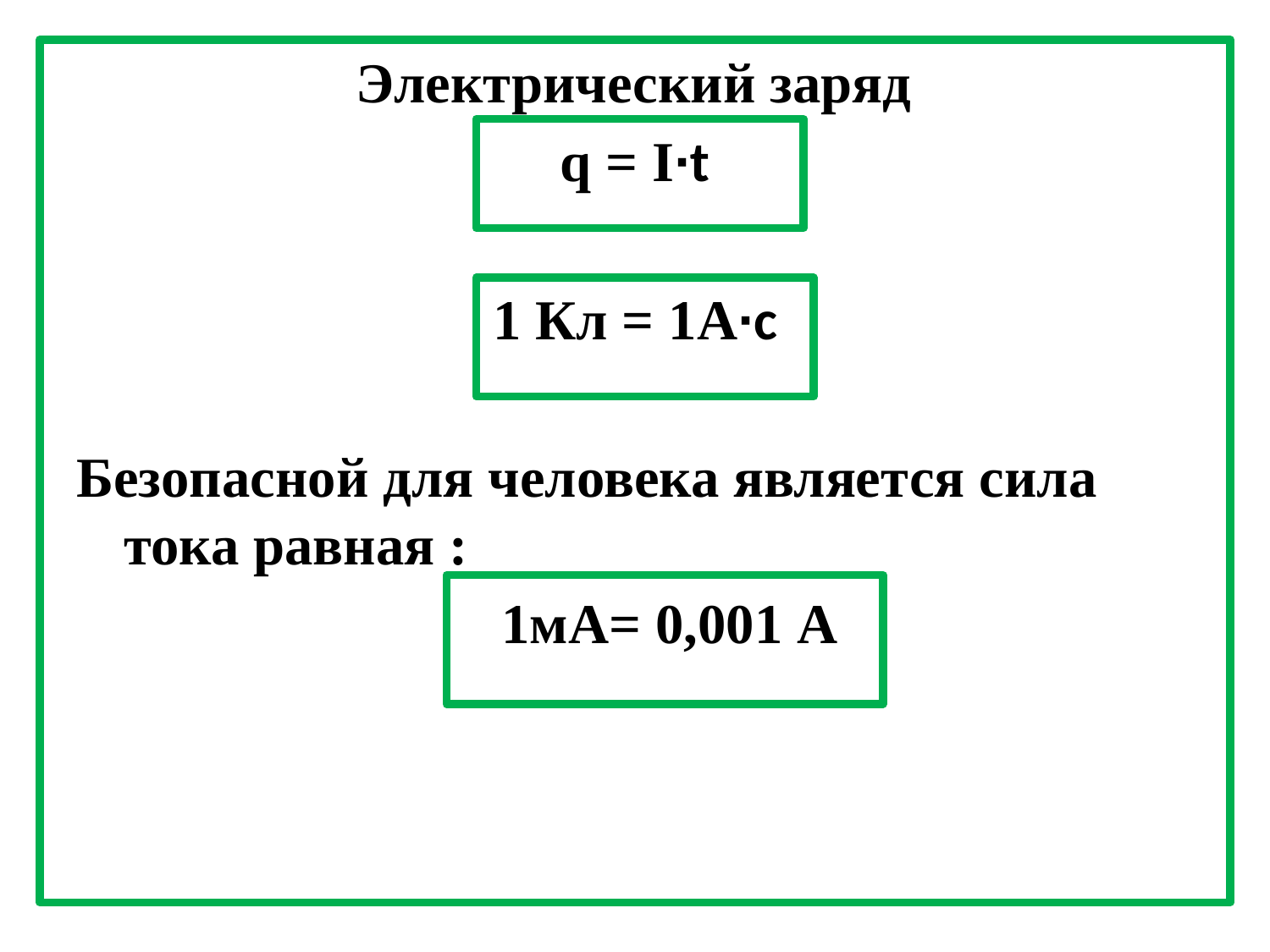

Электрический заряд
q = I∙t

1 Кл = 1А∙с

Безопасной для человека является сила тока равная :
                              1мА= 0,001 А